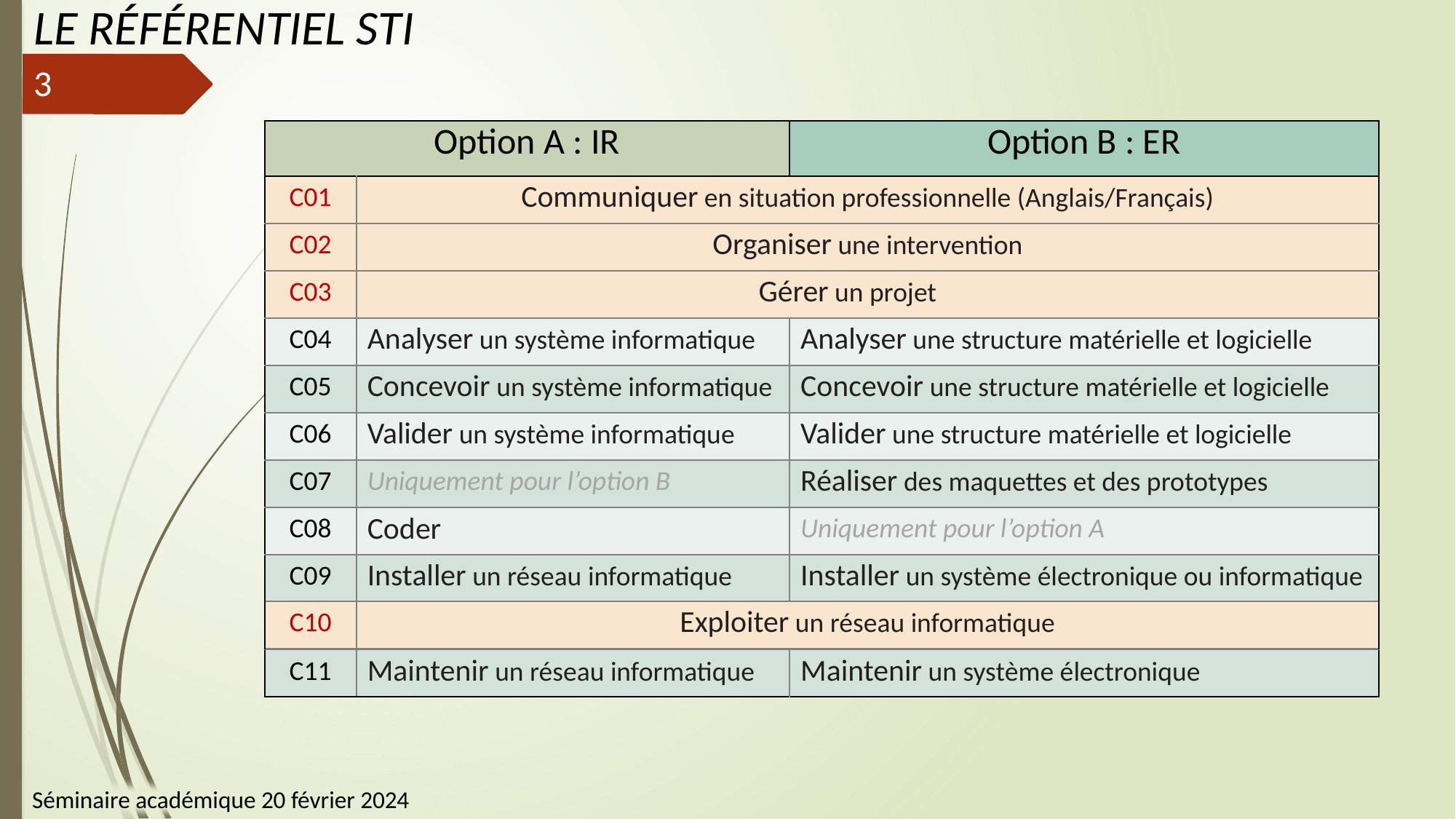

Le référentiel sti
3
| Option A : IR |  | Option B : ER |
| --- | --- | --- |
| C01 | Communiquer en situation professionnelle (Anglais/Français) |  |
| C02 | Organiser une intervention |  |
| C03 | Gérer un projet |  |
| C04 | Analyser un système informatique | Analyser une structure matérielle et logicielle |
| C05 | Concevoir un système informatique | Concevoir une structure matérielle et logicielle |
| C06 | Valider un système informatique | Valider une structure matérielle et logicielle |
| C07 | Uniquement pour l’option B | Réaliser des maquettes et des prototypes |
| C08 | Coder | Uniquement pour l’option A |
| C09 | Installer un réseau informatique | Installer un système électronique ou informatique |
| C10 | Exploiter un réseau informatique |  |
| C11 | Maintenir un réseau informatique | Maintenir un système électronique |
| C01 | Communiquer en situation professionnelle (Anglais/Français) |
| --- | --- |
| C02 | Organiser une intervention |
| C03 | Gérer un projet |
| C10 | Exploiter un réseau informatique |
| --- | --- |